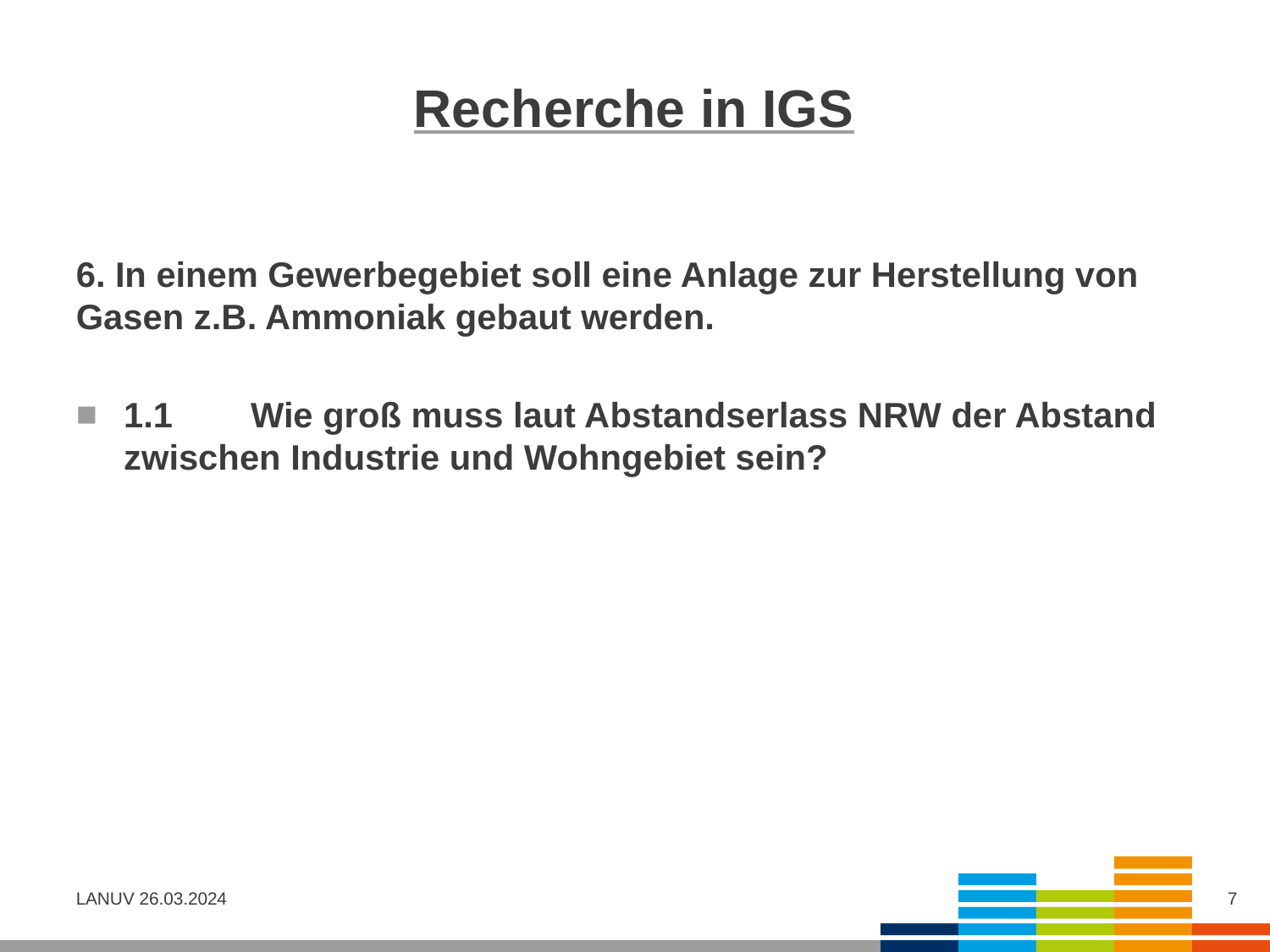

Recherche in IGS
6. In einem Gewerbegebiet soll eine Anlage zur Herstellung von Gasen z.B. Ammoniak gebaut werden.

1.1 	Wie groß muss laut Abstandserlass NRW der Abstand zwischen Industrie und Wohngebiet sein?

LANUV 26.03.2024
7